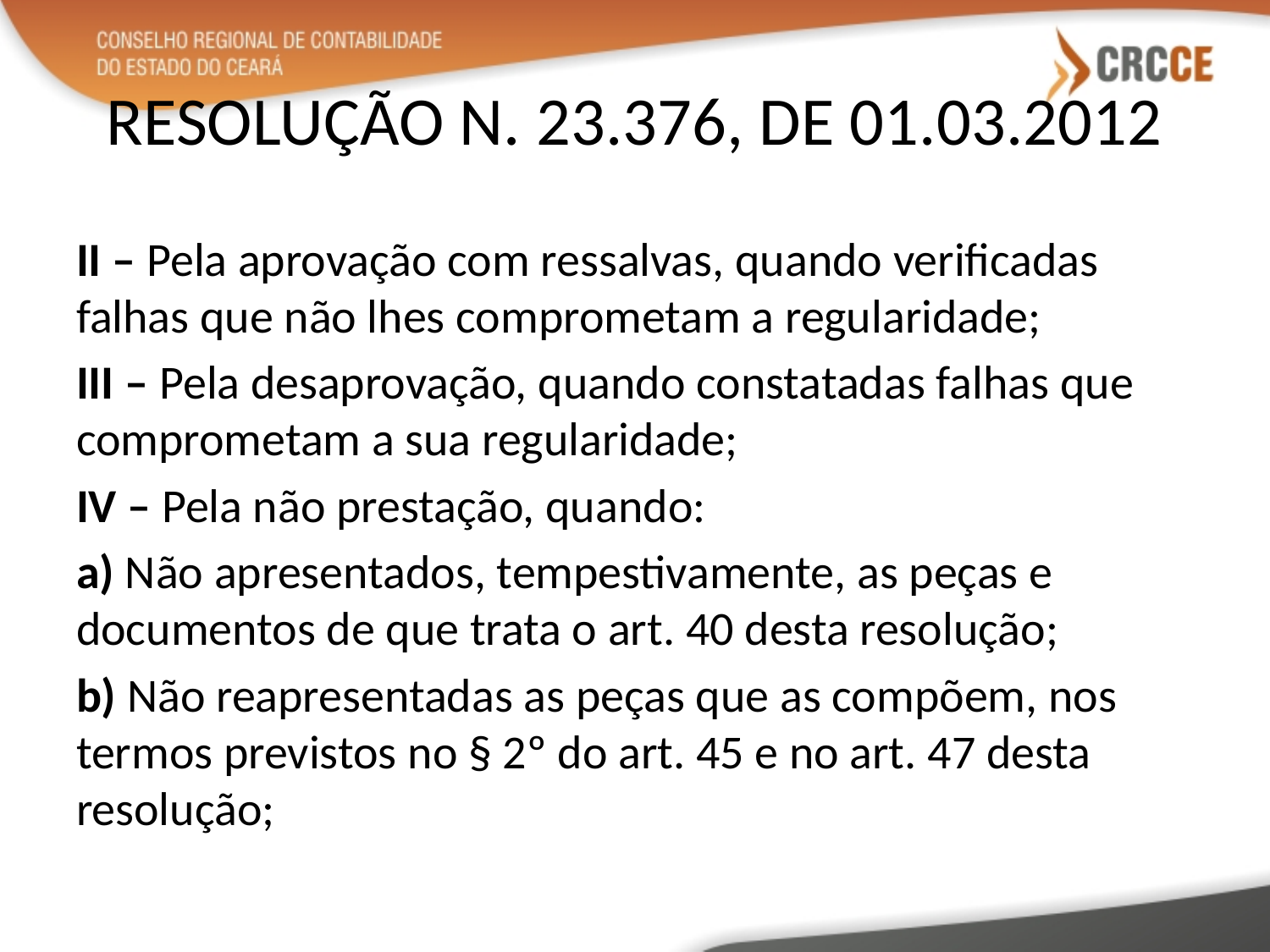

# RESOLUÇÃO N. 23.376, DE 01.03.2012
II – Pela aprovação com ressalvas, quando verificadas falhas que não lhes comprometam a regularidade;
III – Pela desaprovação, quando constatadas falhas que comprometam a sua regularidade;
IV – Pela não prestação, quando:
a) Não apresentados, tempestivamente, as peças e documentos de que trata o art. 40 desta resolução;
b) Não reapresentadas as peças que as compõem, nos termos previstos no § 2º do art. 45 e no art. 47 desta resolução;